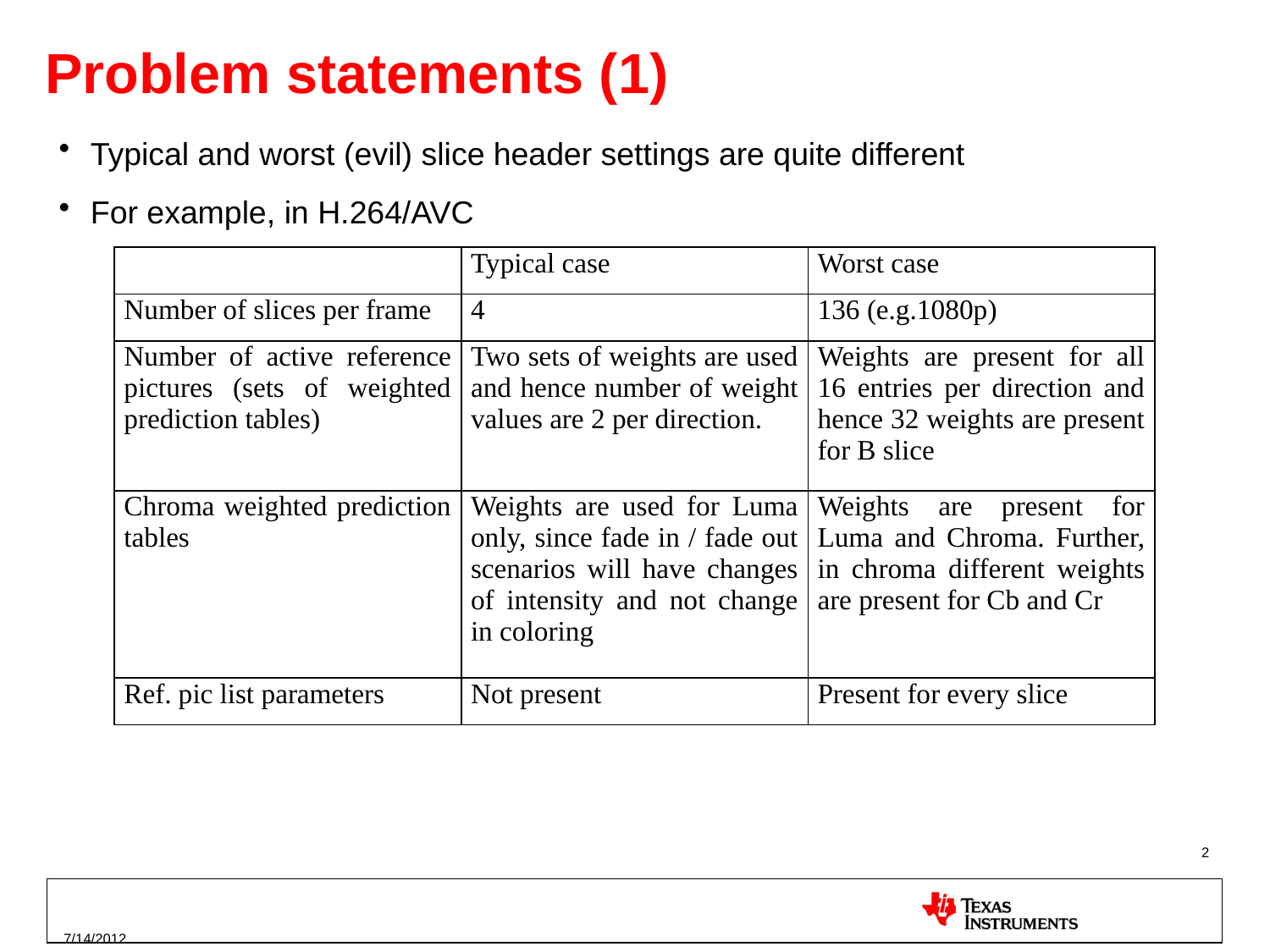

# Problem statements (1)
Typical and worst (evil) slice header settings are quite different
For example, in H.264/AVC

|  | Typical case | Worst case |
| --- | --- | --- |
| Number of slices per frame | 4 | 136 (e.g.1080p) |
| Number of active reference pictures (sets of weighted prediction tables) | Two sets of weights are used and hence number of weight values are 2 per direction. | Weights are present for all 16 entries per direction and hence 32 weights are present for B slice |
| Chroma weighted prediction tables | Weights are used for Luma only, since fade in / fade out scenarios will have changes of intensity and not change in coloring | Weights are present for Luma and Chroma. Further, in chroma different weights are present for Cb and Cr |
| Ref. pic list parameters | Not present | Present for every slice |
2
7/14/2012